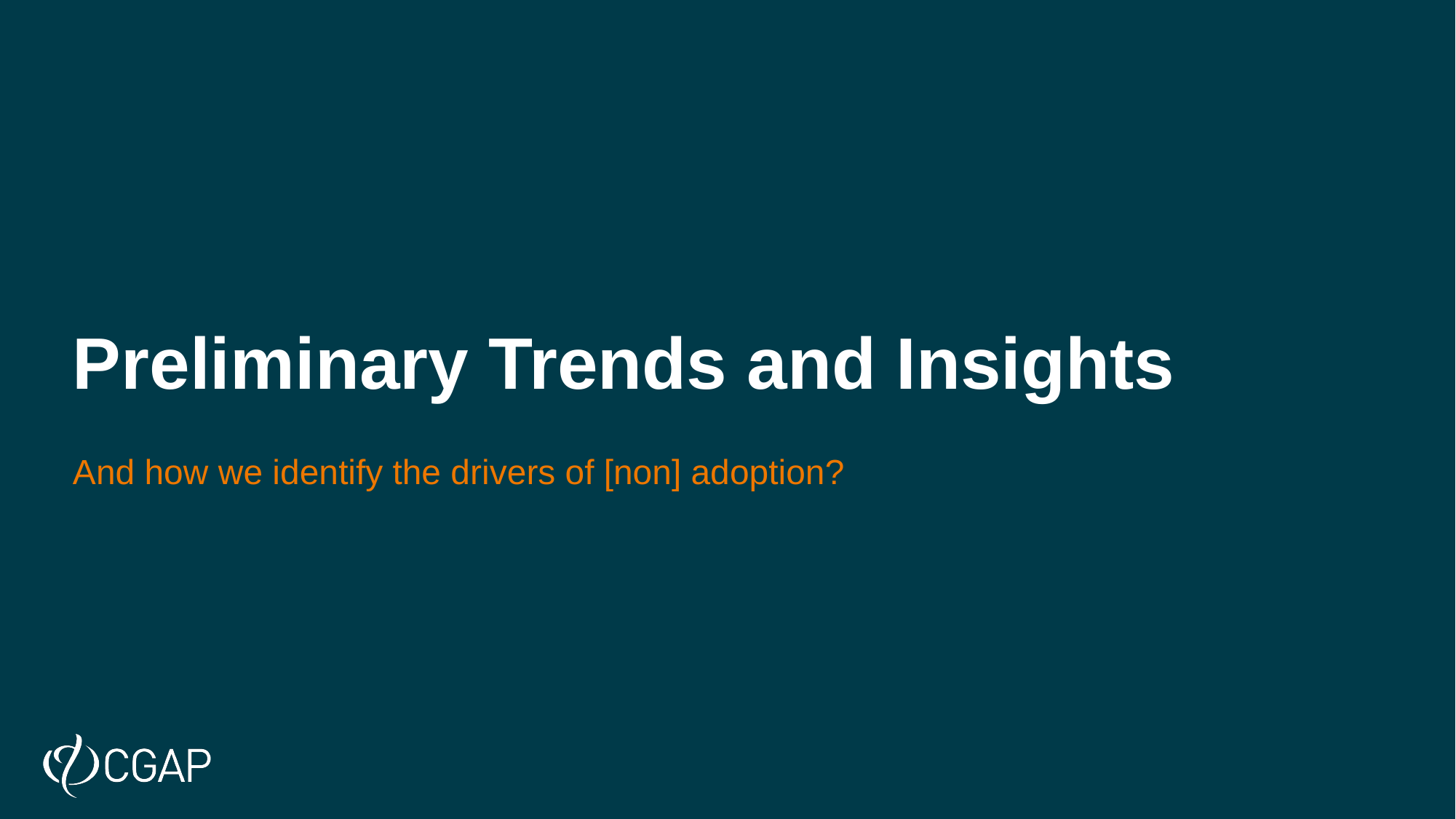

# Preliminary Trends and Insights
Subhead
And how we identify the drivers of [non] adoption?